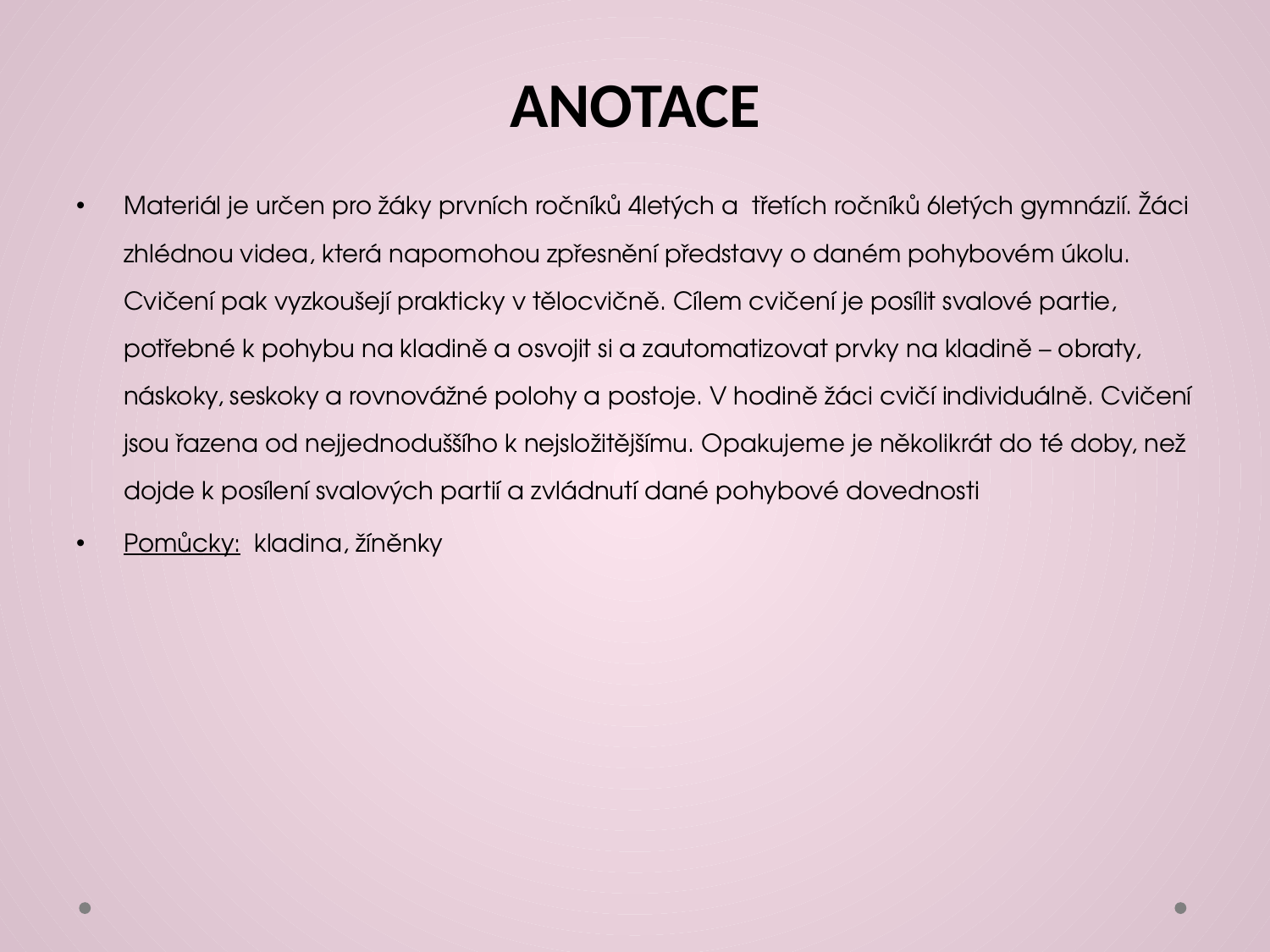

# ANOTACE
Materiál je určen pro žáky prvních ročníků 4letých a  třetích ročníků 6letých gymnázií. Žáci zhlédnou videa, která napomohou zpřesnění představy o daném pohybovém úkolu. Cvičení pak vyzkoušejí prakticky v tělocvičně. Cílem cvičení je posílit svalové partie, potřebné k pohybu na kladině a osvojit si a zautomatizovat prvky na kladině – obraty, náskoky, seskoky a rovnovážné polohy a postoje. V hodině žáci cvičí individuálně. Cvičení jsou řazena od nejjednoduššího k nejsložitějšímu. Opakujeme je několikrát do té doby, než dojde k posílení svalových partií a zvládnutí dané pohybové dovednosti
Pomůcky:  kladina, žíněnky